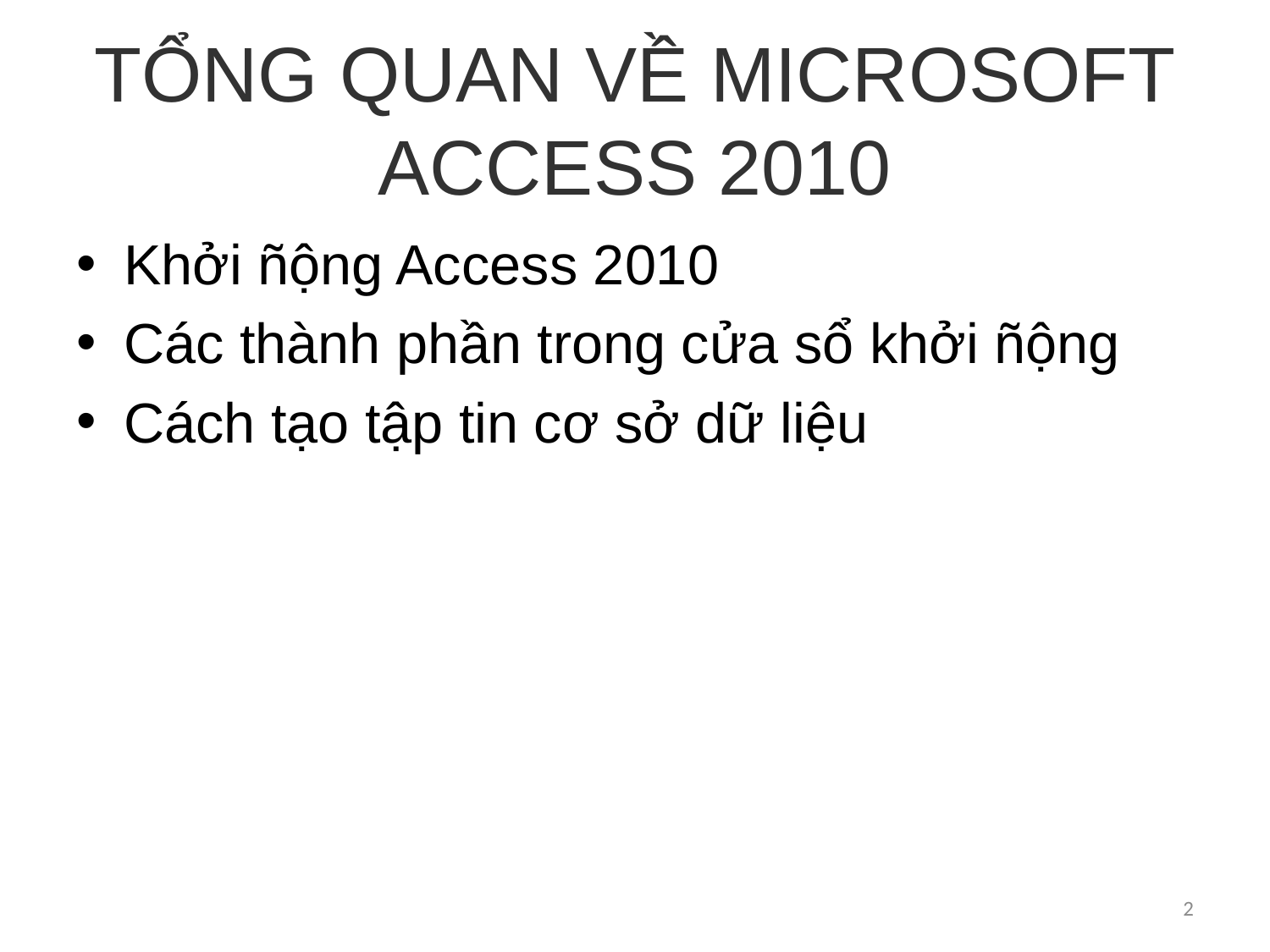

# TỔNG QUAN VỀ MICROSOFT ACCESS 2010
Khởi ñộng Access 2010
Các thành phần trong cửa sổ khởi ñộng
Cách tạo tập tin cơ sở dữ liệu

2